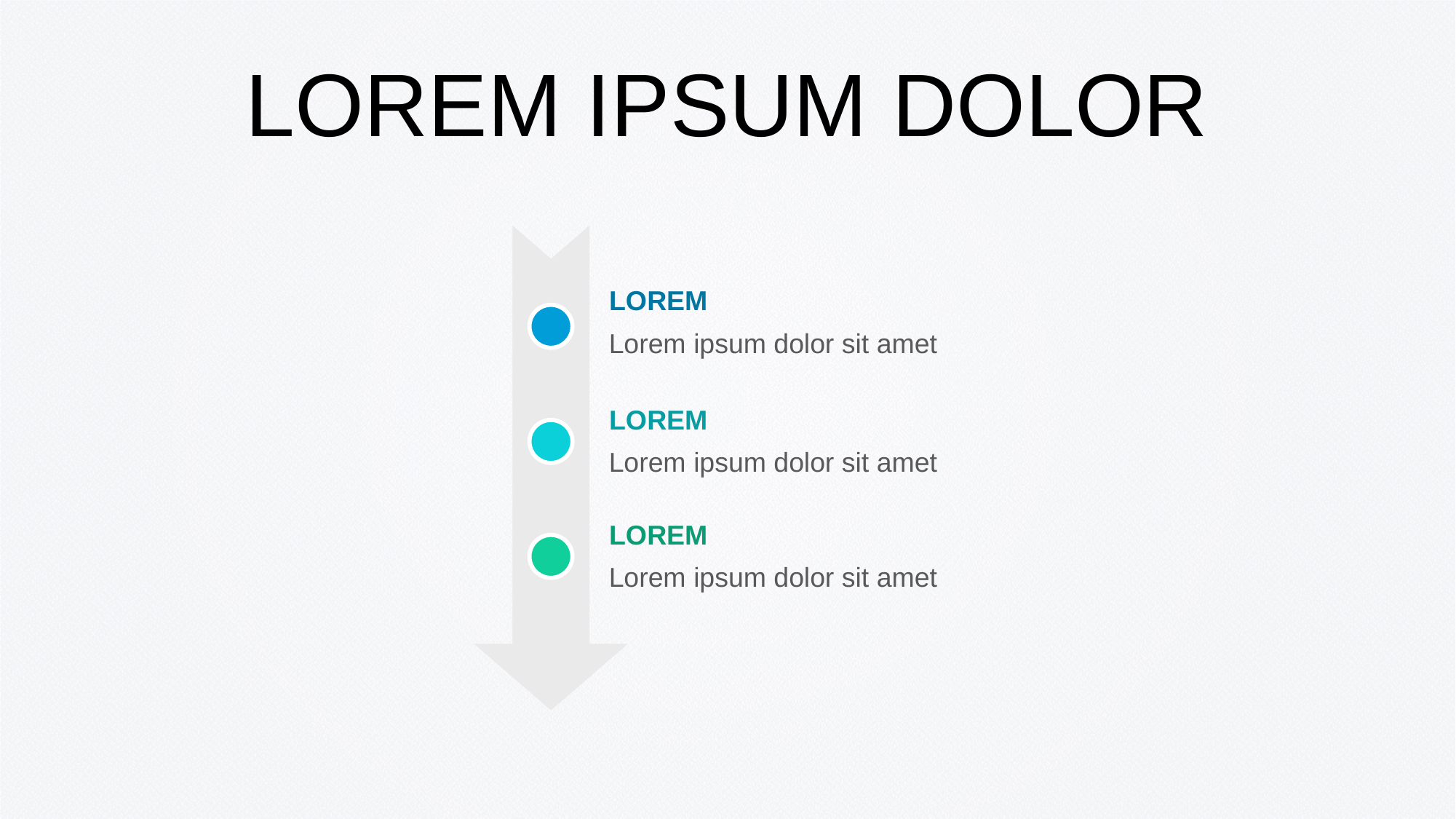

# LOREM IPSUM DOLOR
LOREM

Lorem ipsum dolor sit amet
LOREM

Lorem ipsum dolor sit amet
LOREM

Lorem ipsum dolor sit amet